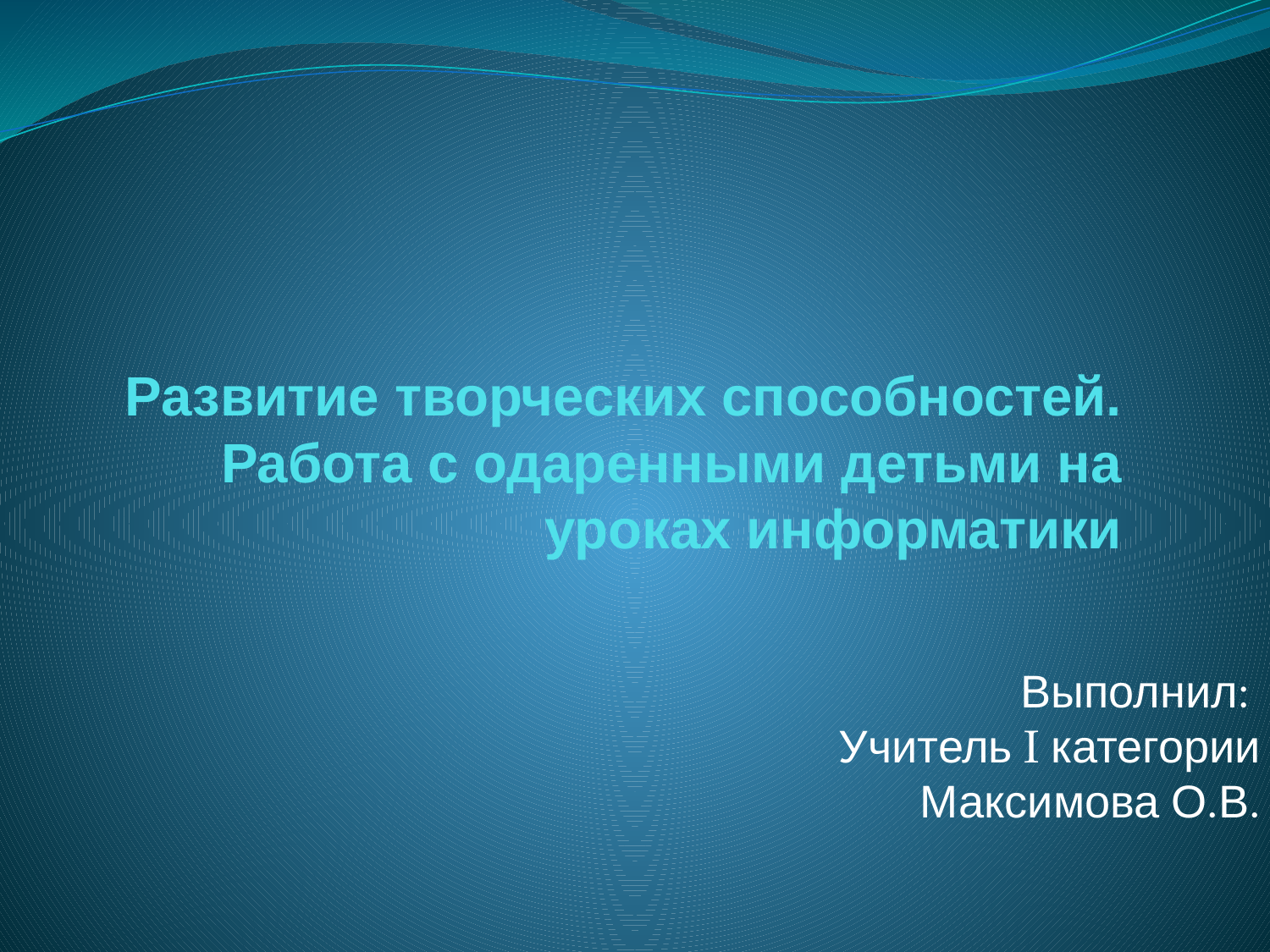

# Развитие творческих способностей. Работа с одаренными детьми на уроках информатики
Выполнил:
Учитель I категории
Максимова О.В.